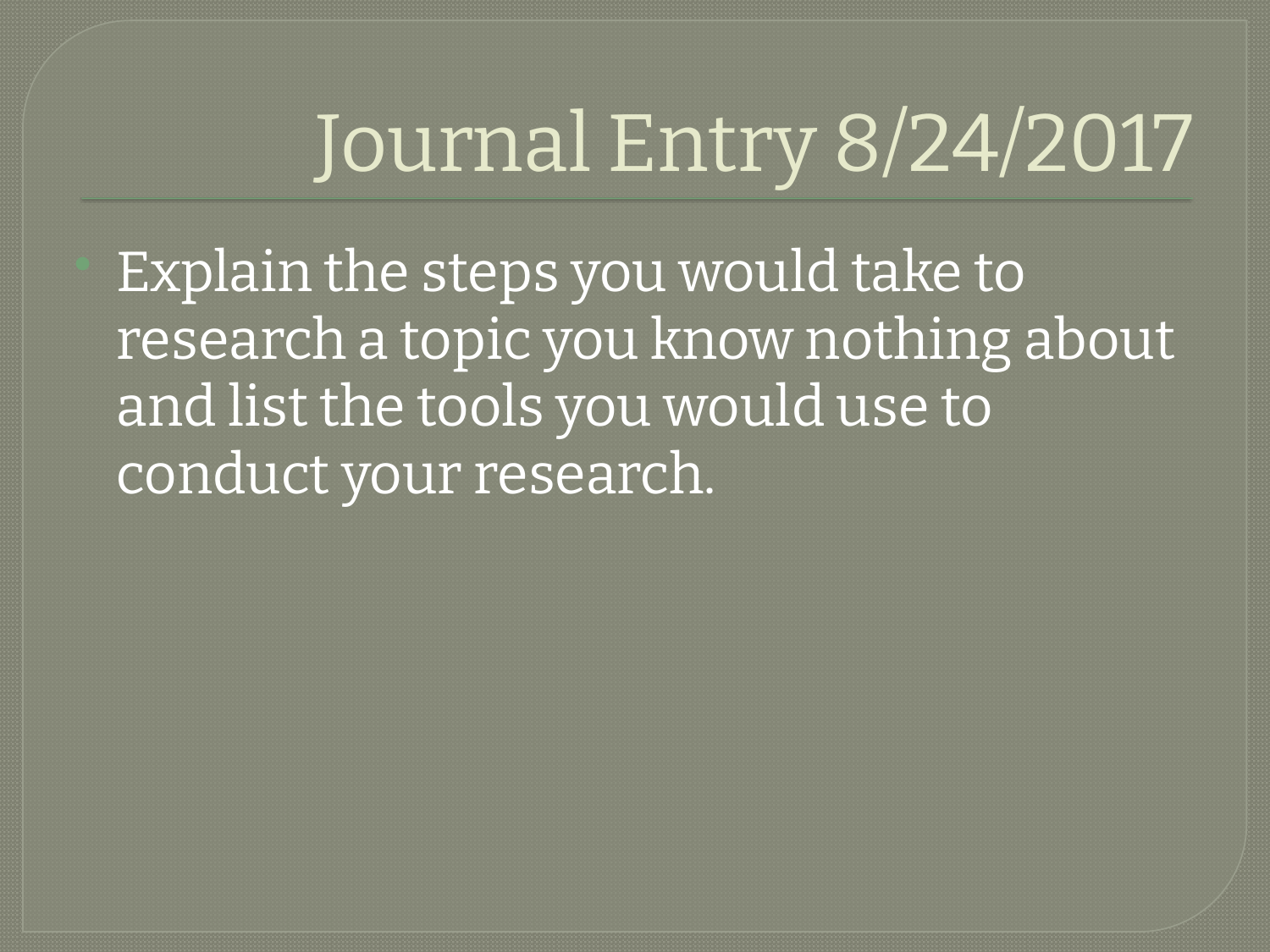

# Journal Entry 8/24/2017
Explain the steps you would take to research a topic you know nothing about and list the tools you would use to conduct your research.